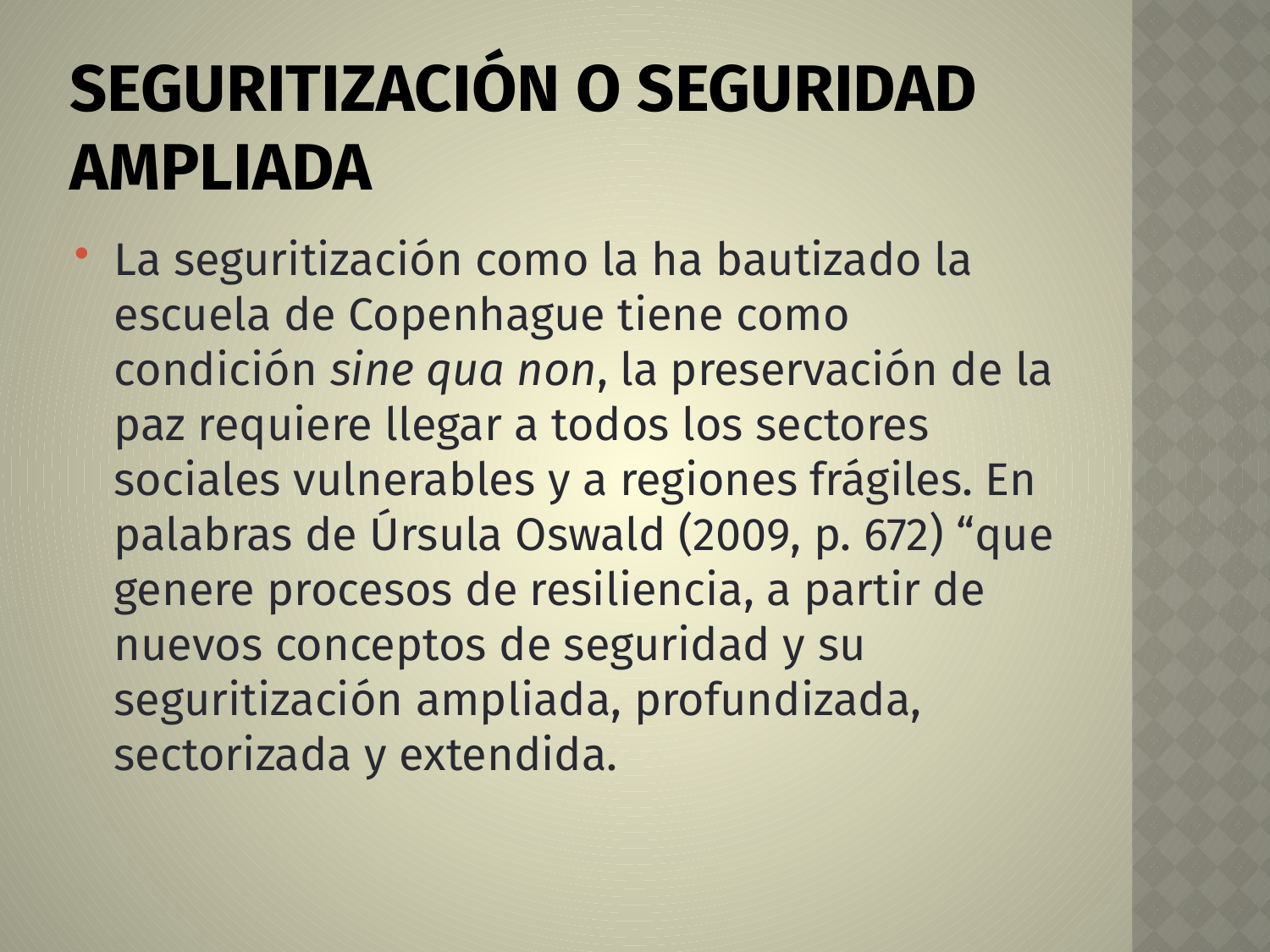

# SEGURITIZACIÓN O SEGURIDAD AMPLIADA
La seguritización como la ha bautizado la escuela de Copenhague tiene como condición sine qua non, la preservación de la paz requiere llegar a todos los sectores sociales vulnerables y a regiones frágiles. En palabras de Úrsula Oswald (2009, p. 672) “que genere procesos de resiliencia, a partir de nuevos conceptos de seguridad y su seguritización ampliada, profundizada, sectorizada y extendida.